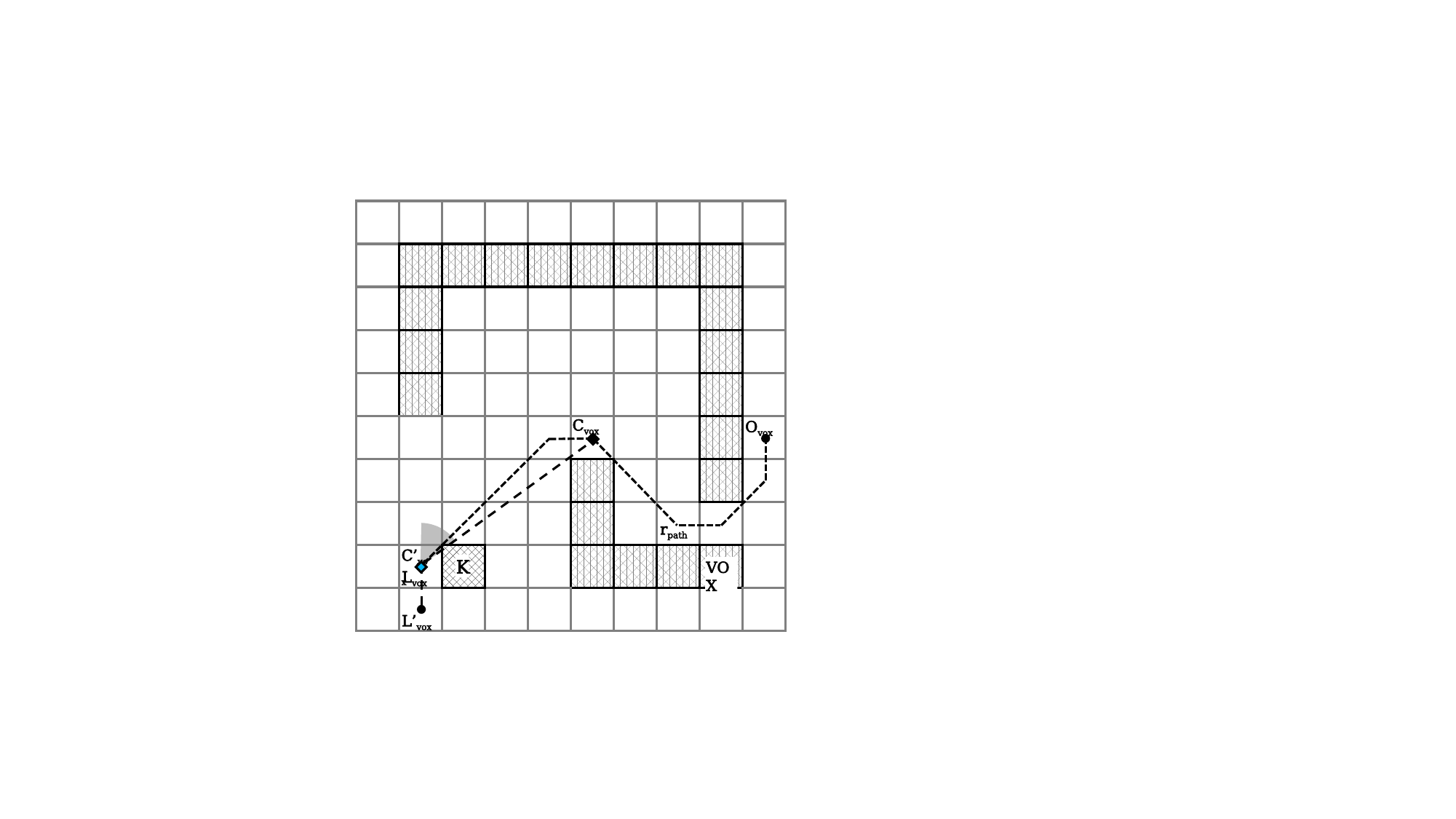

Cvox

Ovox

rpath

C’vox
K
VOX

Lvox

L’vox